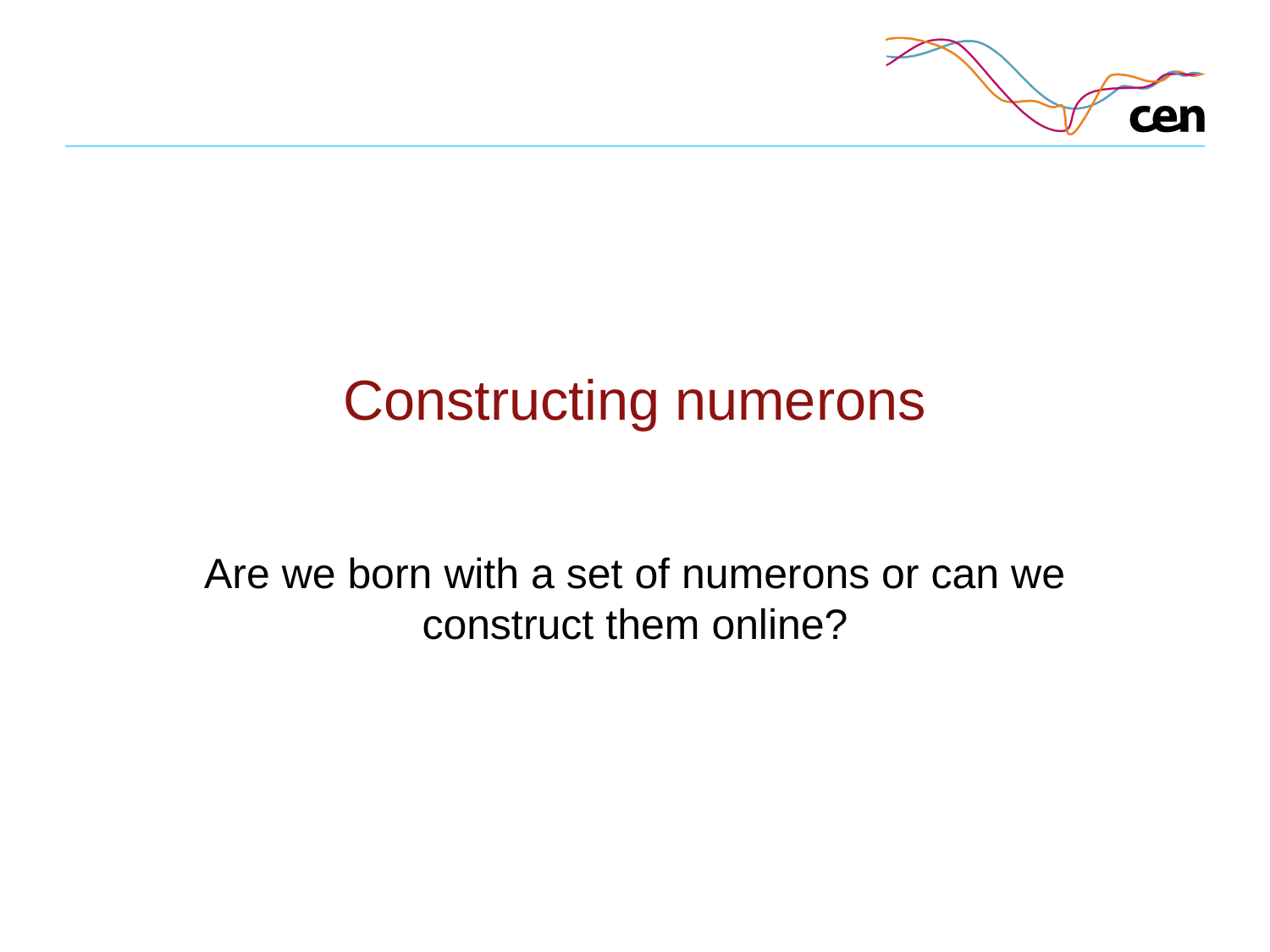

# Constructing numerons
Are we born with a set of numerons or can we construct them online?